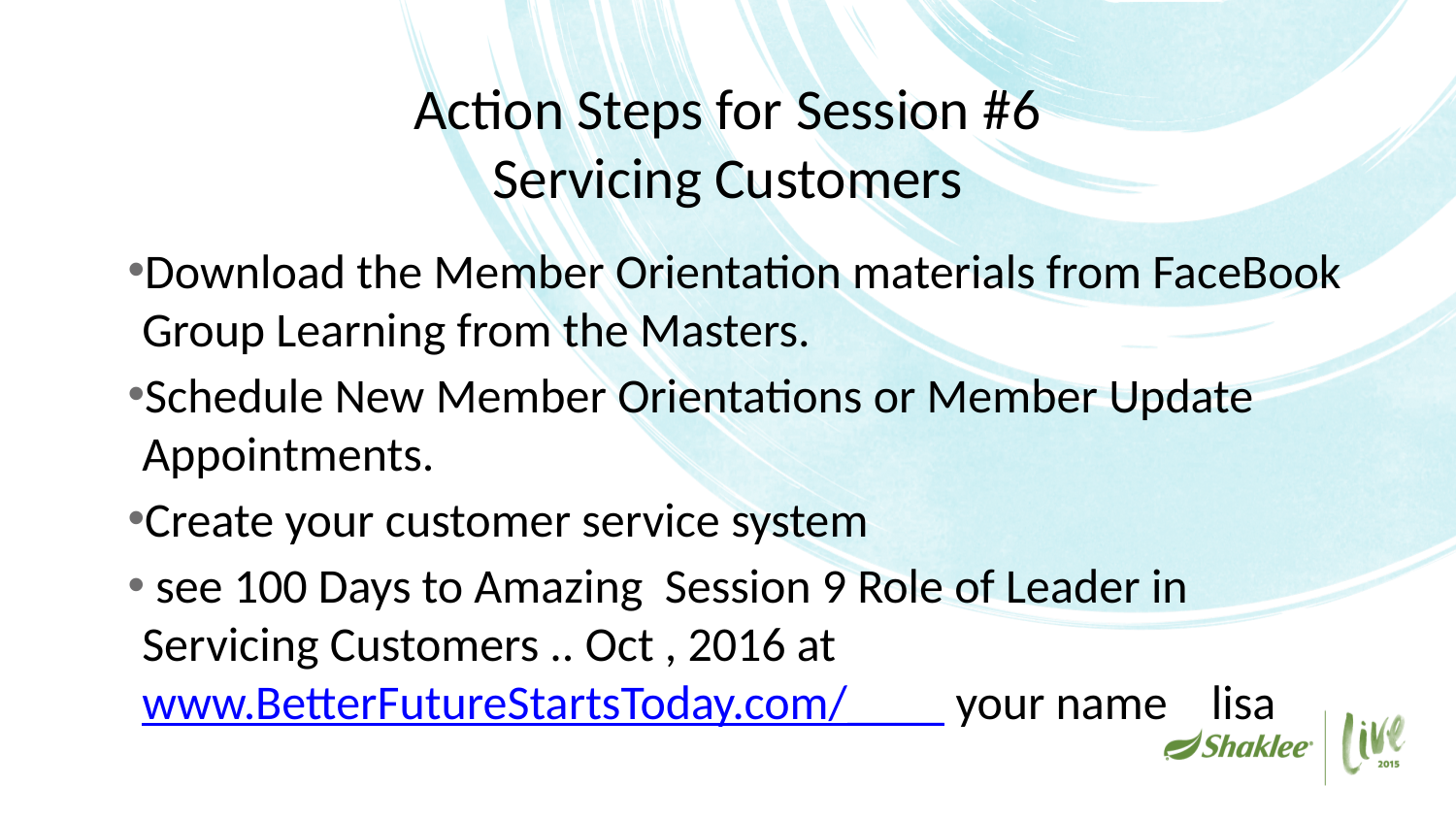

# Action Steps for Session #6 Servicing Customers
Download the Member Orientation materials from FaceBook Group Learning from the Masters.
Schedule New Member Orientations or Member Update Appointments.
Create your customer service system
 see 100 Days to Amazing  Session 9 Role of Leader in 	Servicing Customers .. Oct , 2016 at www.BetterFutureStartsToday.com/____ your name    lisa